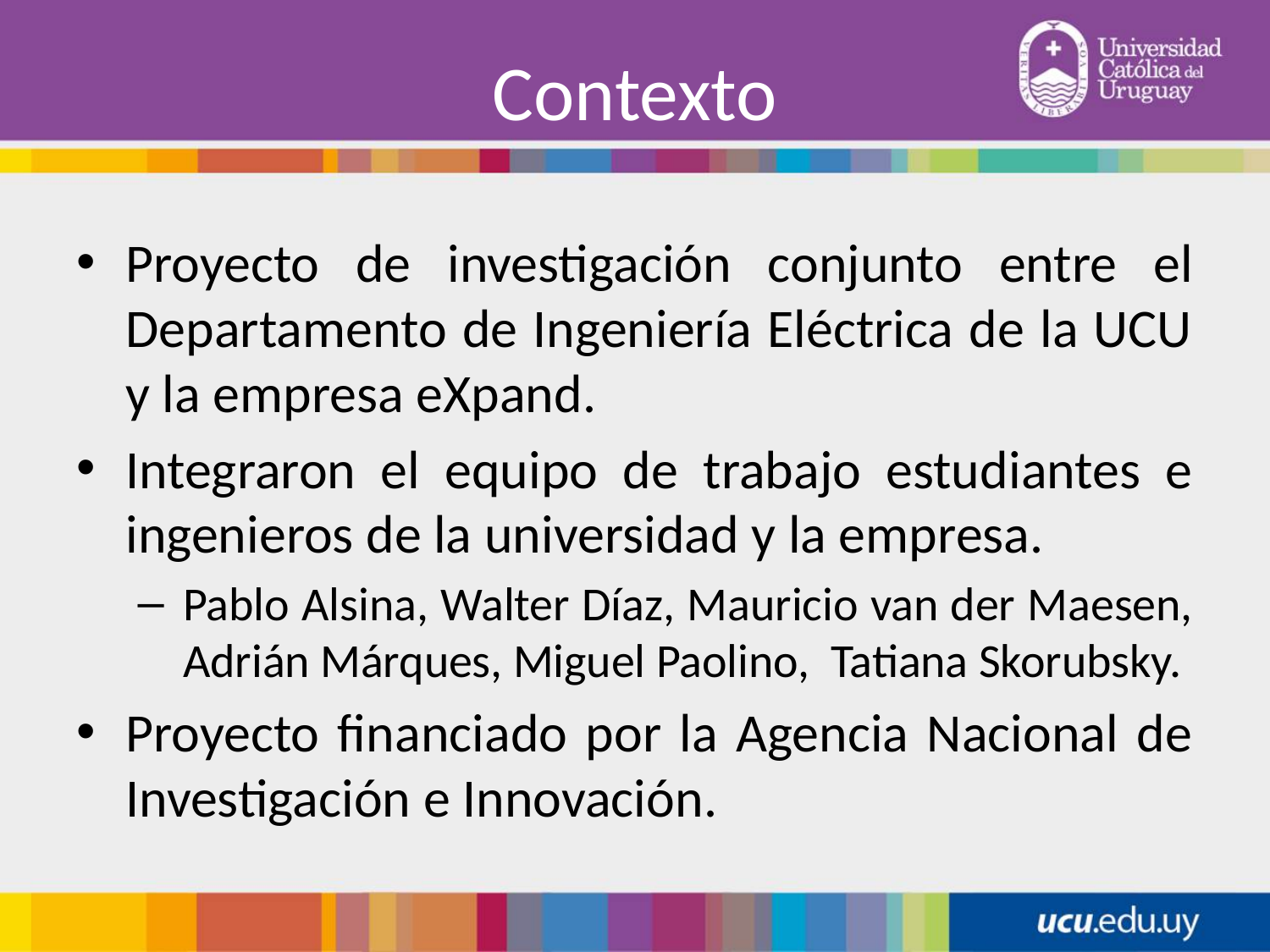

# Contexto
Proyecto de investigación conjunto entre el Departamento de Ingeniería Eléctrica de la UCU y la empresa eXpand.
Integraron el equipo de trabajo estudiantes e ingenieros de la universidad y la empresa.
Pablo Alsina, Walter Díaz, Mauricio van der Maesen, Adrián Márques, Miguel Paolino,  Tatiana Skorubsky.
Proyecto financiado por la Agencia Nacional de Investigación e Innovación.